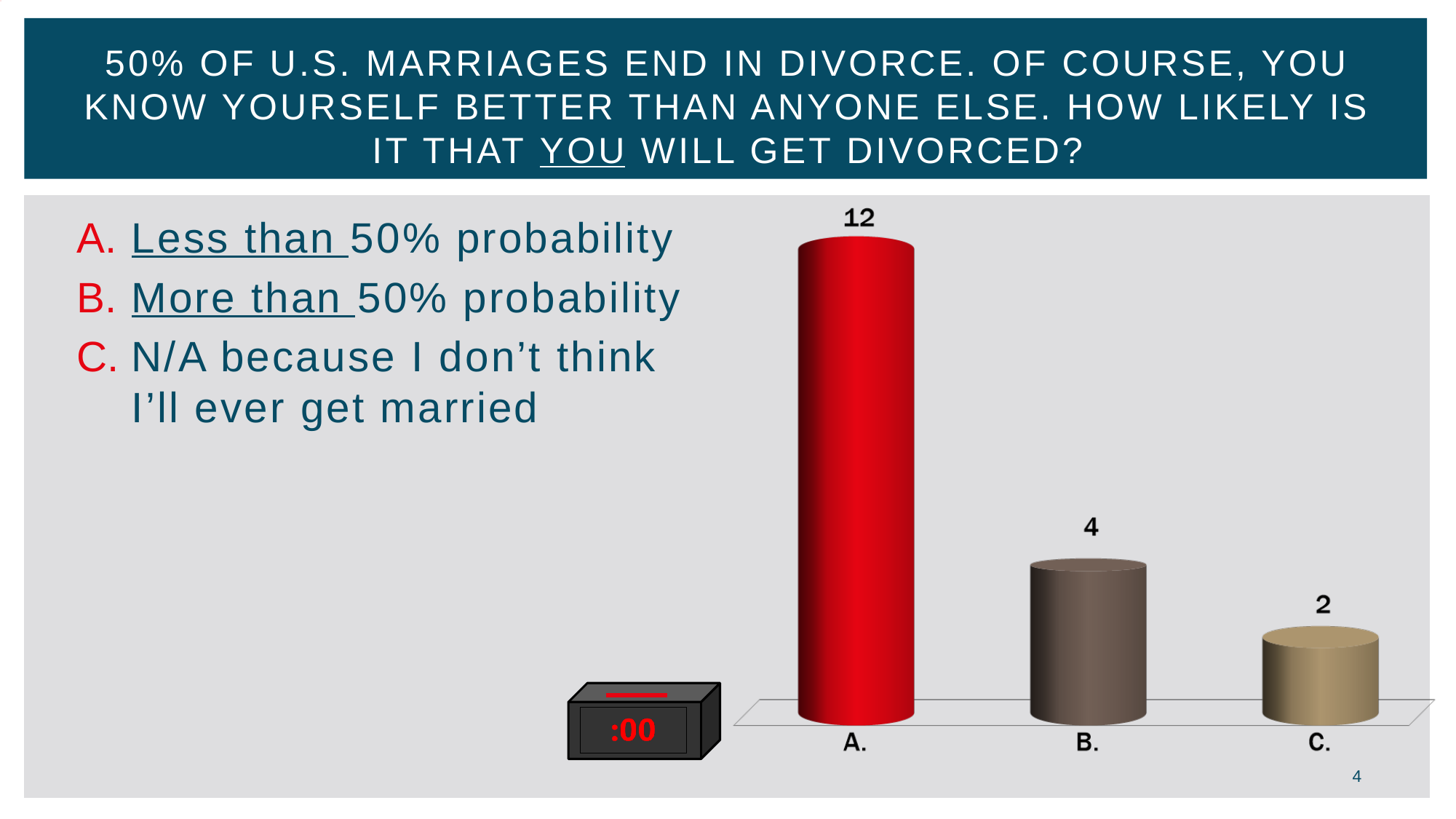

# 50% of U.S. marriages end in divorce. Of course, you know yourself better than anyone else. How likely is it that you will get divorced?

Less than 50% probability
More than 50% probability
N/A because I don’t think I’ll ever get married

4